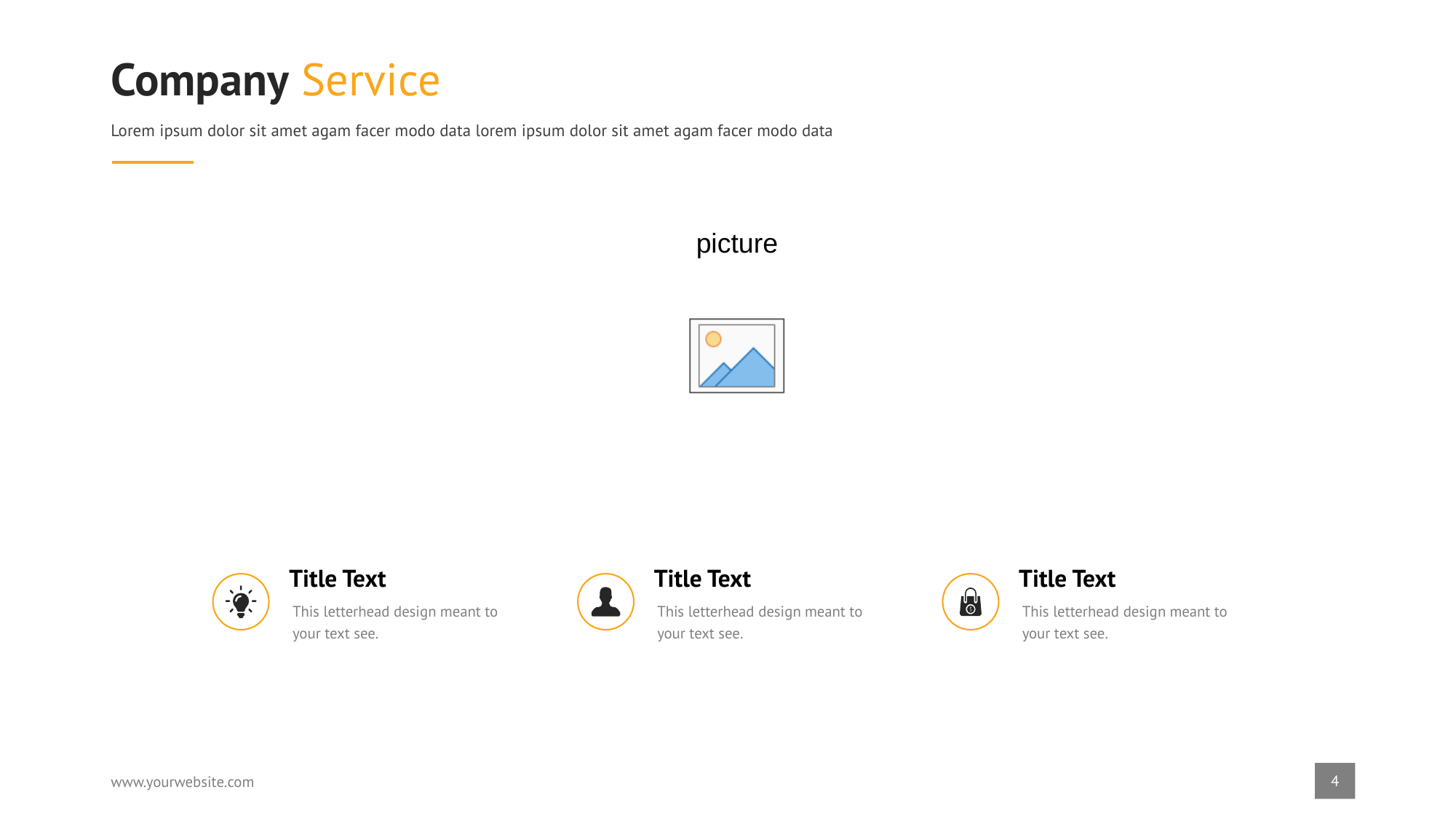

# Company Service
Lorem ipsum dolor sit amet agam facer modo data lorem ipsum dolor sit amet agam facer modo data

Title Text
This letterhead design meant to your text see.
Title Text
This letterhead design meant to your text see.
Title Text
This letterhead design meant to your text see.

4
www.yourwebsite.com